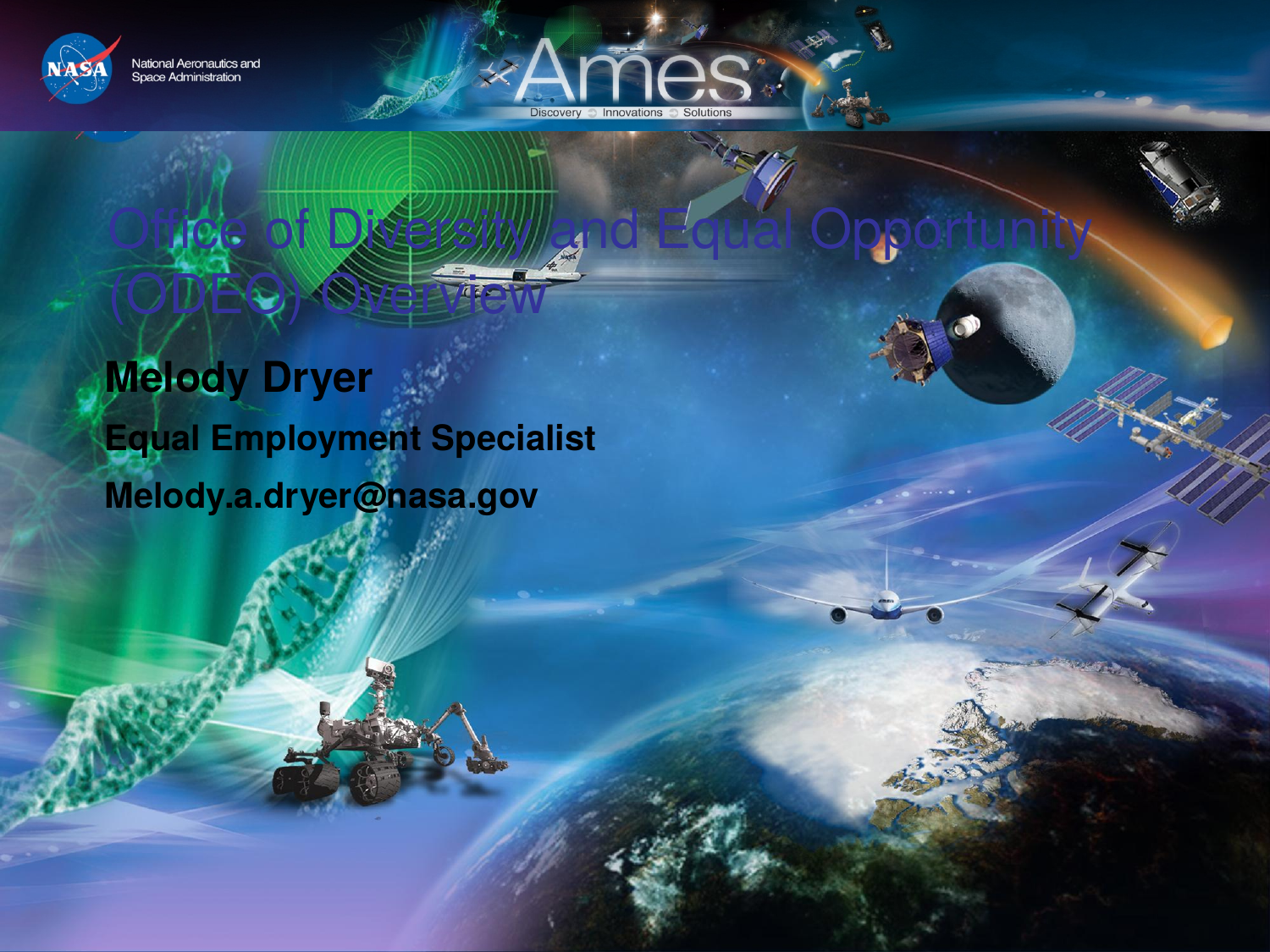

# Office of Diversity and Equal Opportunity (ODEO) Overview
Melody Dryer
Equal Employment Specialist
Melody.a.dryer@nasa.gov